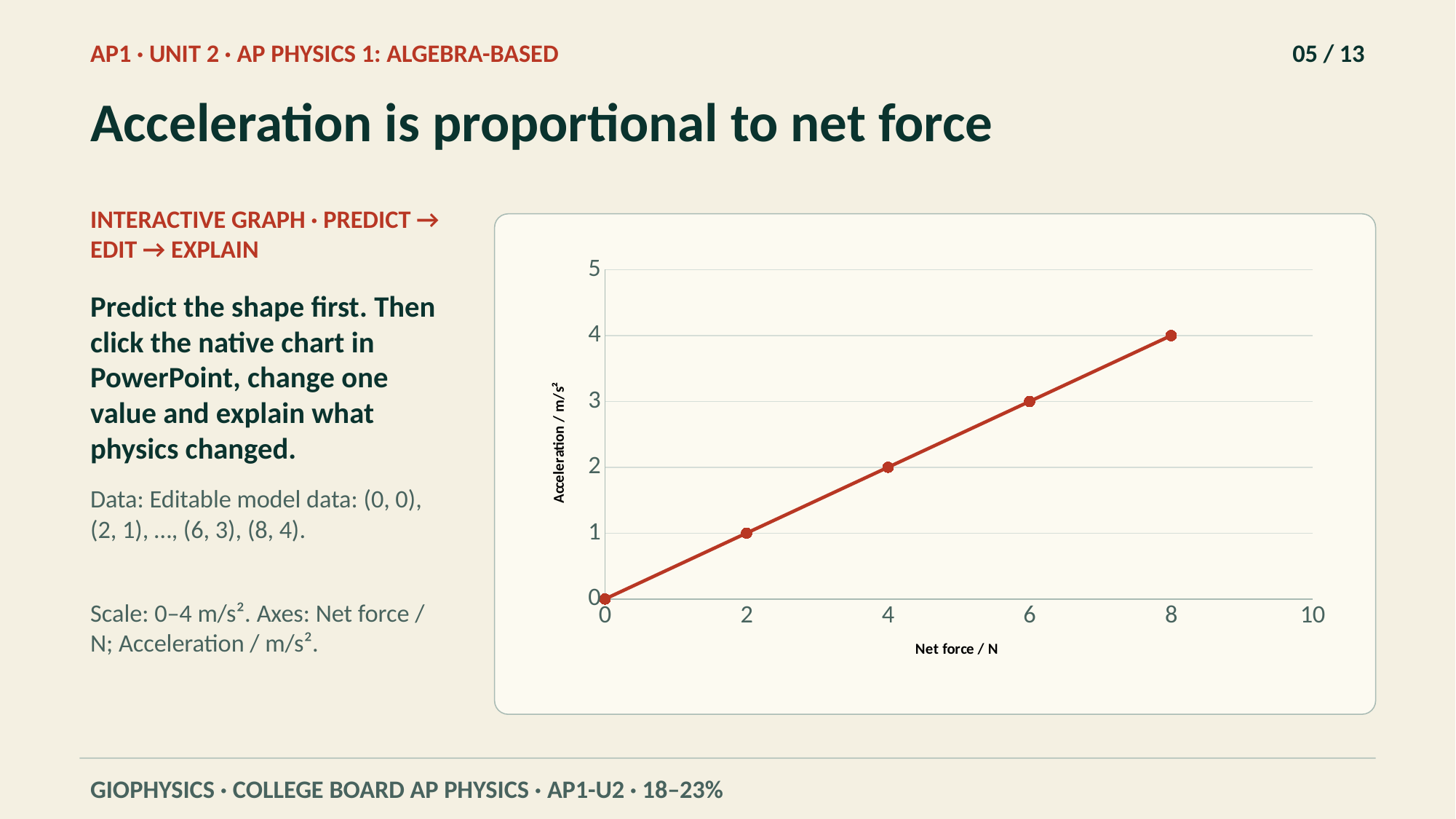

AP1 · UNIT 2 · AP PHYSICS 1: ALGEBRA-BASED
05 / 13
Acceleration is proportional to net force
INTERACTIVE GRAPH · PREDICT → EDIT → EXPLAIN

### Chart

| Category |  |
|---|---|
Predict the shape first. Then click the native chart in PowerPoint, change one value and explain what physics changed.
Data: Editable model data: (0, 0), (2, 1), …, (6, 3), (8, 4).
Scale: 0–4 m/s². Axes: Net force / N; Acceleration / m/s².

GIOPHYSICS · COLLEGE BOARD AP PHYSICS · AP1-U2 · 18–23%